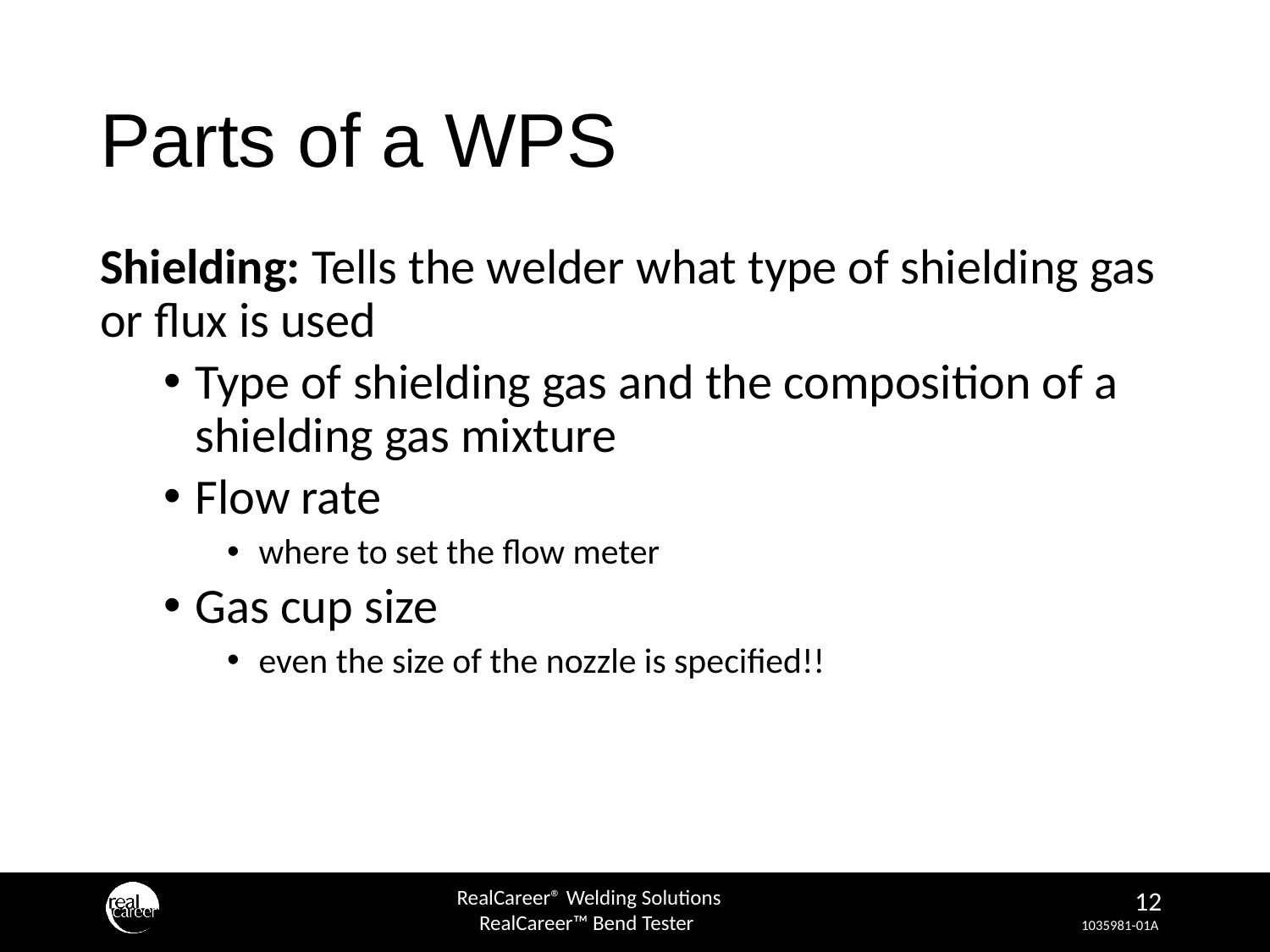

# Parts of a WPS
Shielding: Tells the welder what type of shielding gas or flux is used
Type of shielding gas and the composition of a shielding gas mixture
Flow rate
where to set the flow meter
Gas cup size
even the size of the nozzle is specified!!